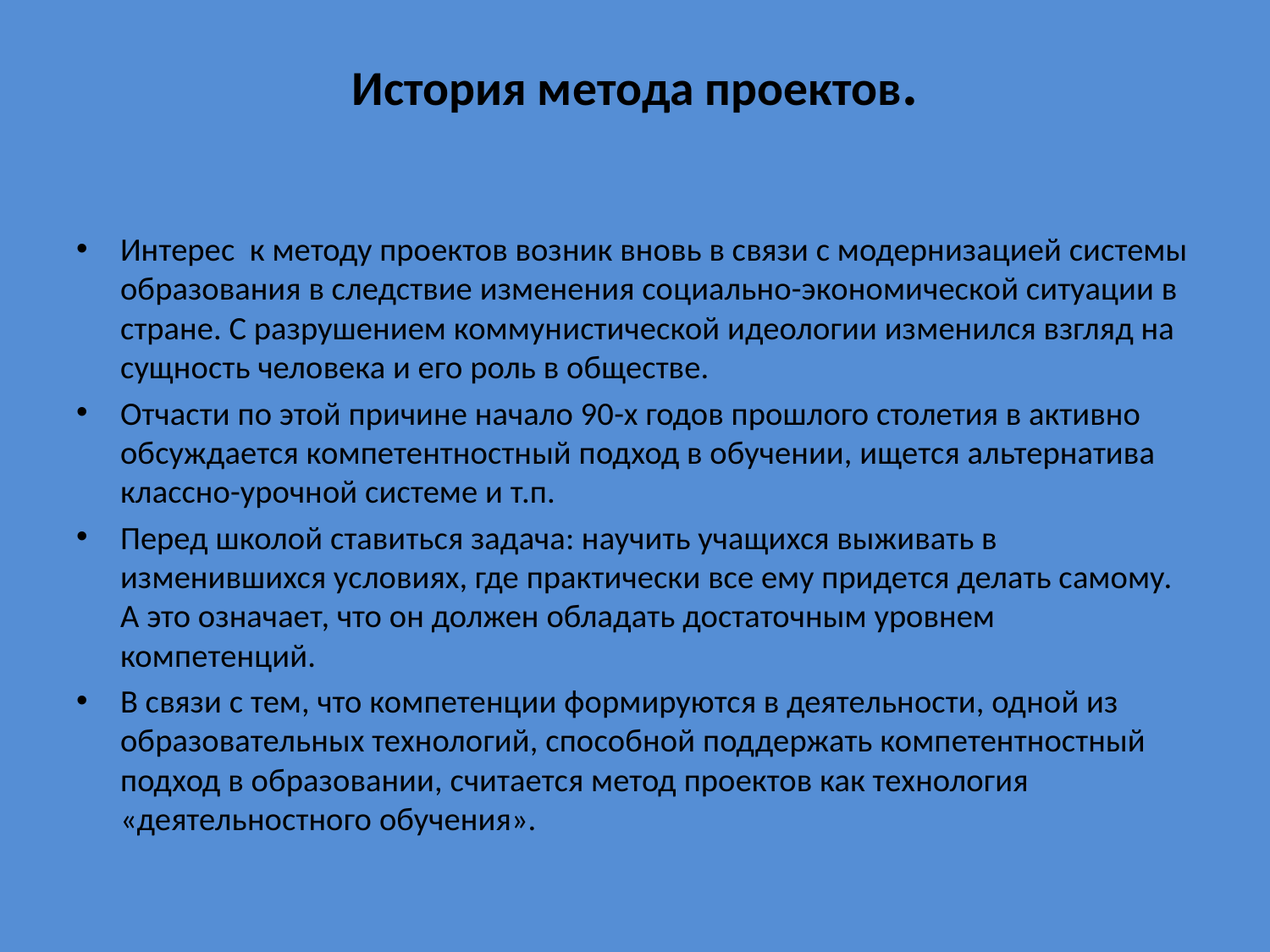

# История метода проектов.
Интерес  к методу проектов возник вновь в связи с модернизацией системы образования в следствие изменения социально-экономической ситуации в стране. С разрушением коммунистической идеологии изменился взгляд на сущность человека и его роль в обществе.
Отчасти по этой причине начало 90-х годов прошлого столетия в активно обсуждается компетентностный подход в обучении, ищется альтернатива классно-урочной системе и т.п.
Перед школой ставиться задача: научить учащихся выживать в изменившихся условиях, где практически все ему придется делать самому. А это означает, что он должен обладать достаточным уровнем компетенций.
В связи с тем, что компетенции формируются в деятельности, одной из образовательных технологий, способной поддержать компетентностный  подход в образовании, считается метод проектов как технология «деятельностного обучения».